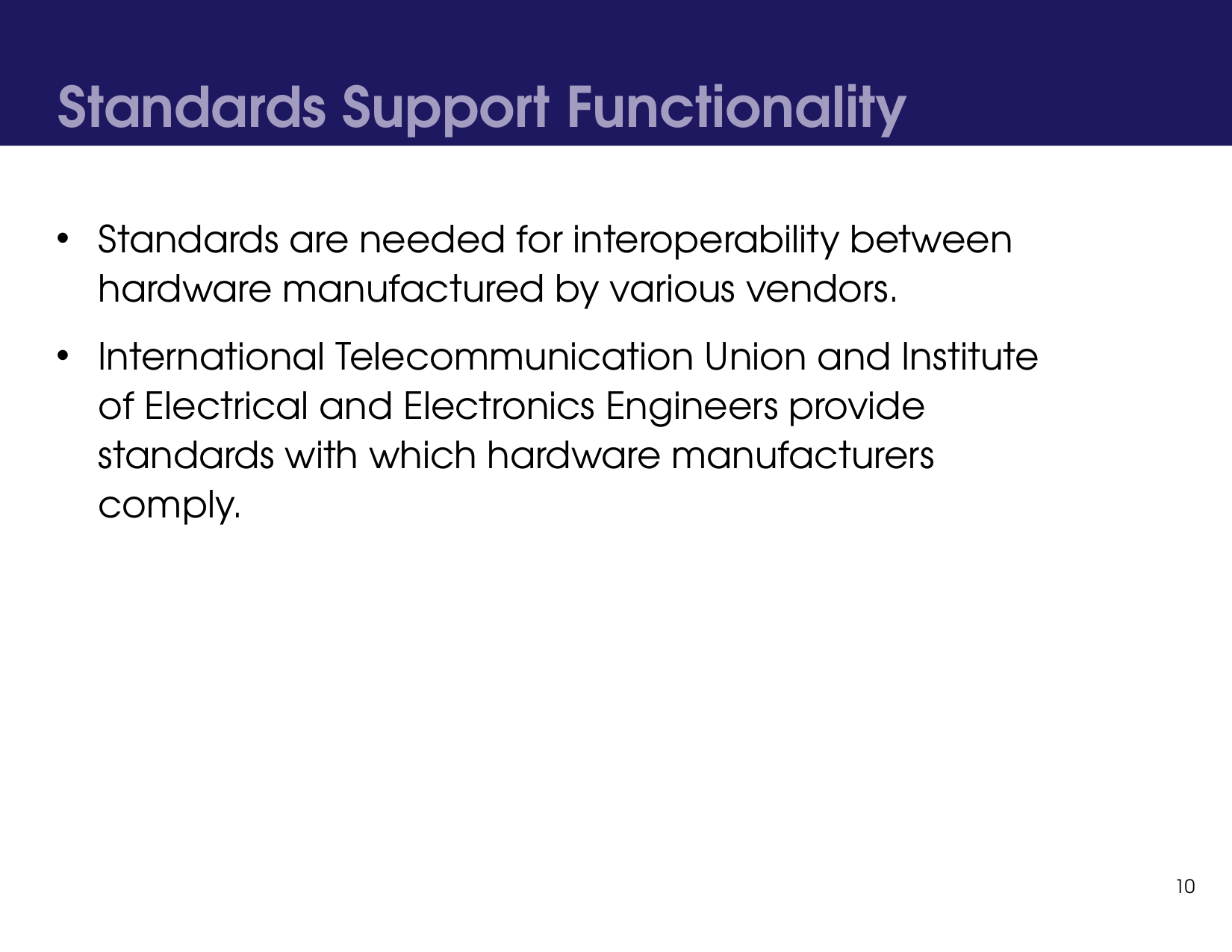

# Standards Support Functionality
Standards are needed for interoperability between hardware manufactured by various vendors.
International Telecommunication Union and Institute of Electrical and Electronics Engineers provide standards with which hardware manufacturers comply.
10